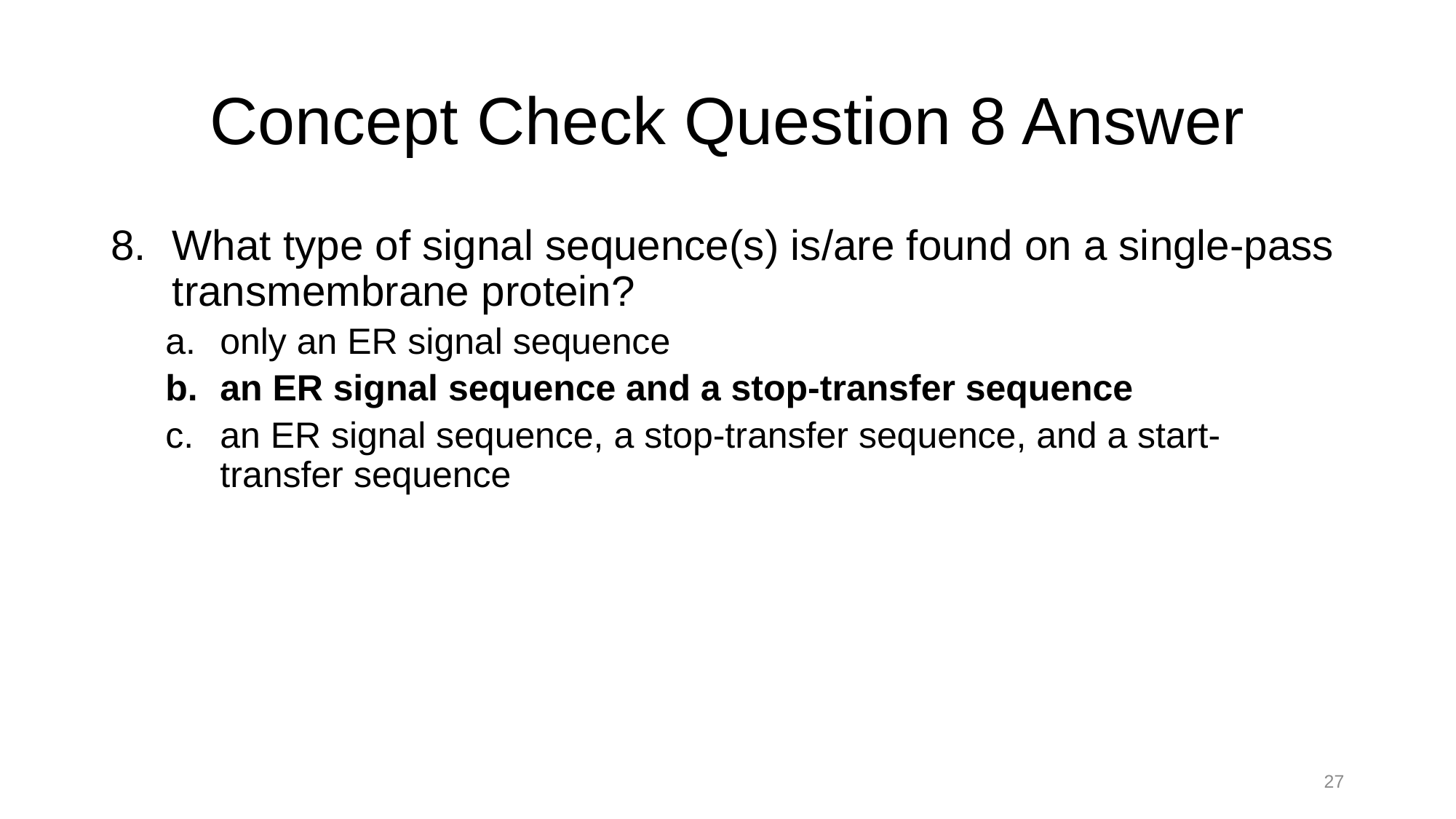

# Concept Check Question 8 Answer
What type of signal sequence(s) is/are found on a single-pass transmembrane protein?
only an ER signal sequence
an ER signal sequence and a stop-transfer sequence
an ER signal sequence, a stop-transfer sequence, and a start-transfer sequence
27